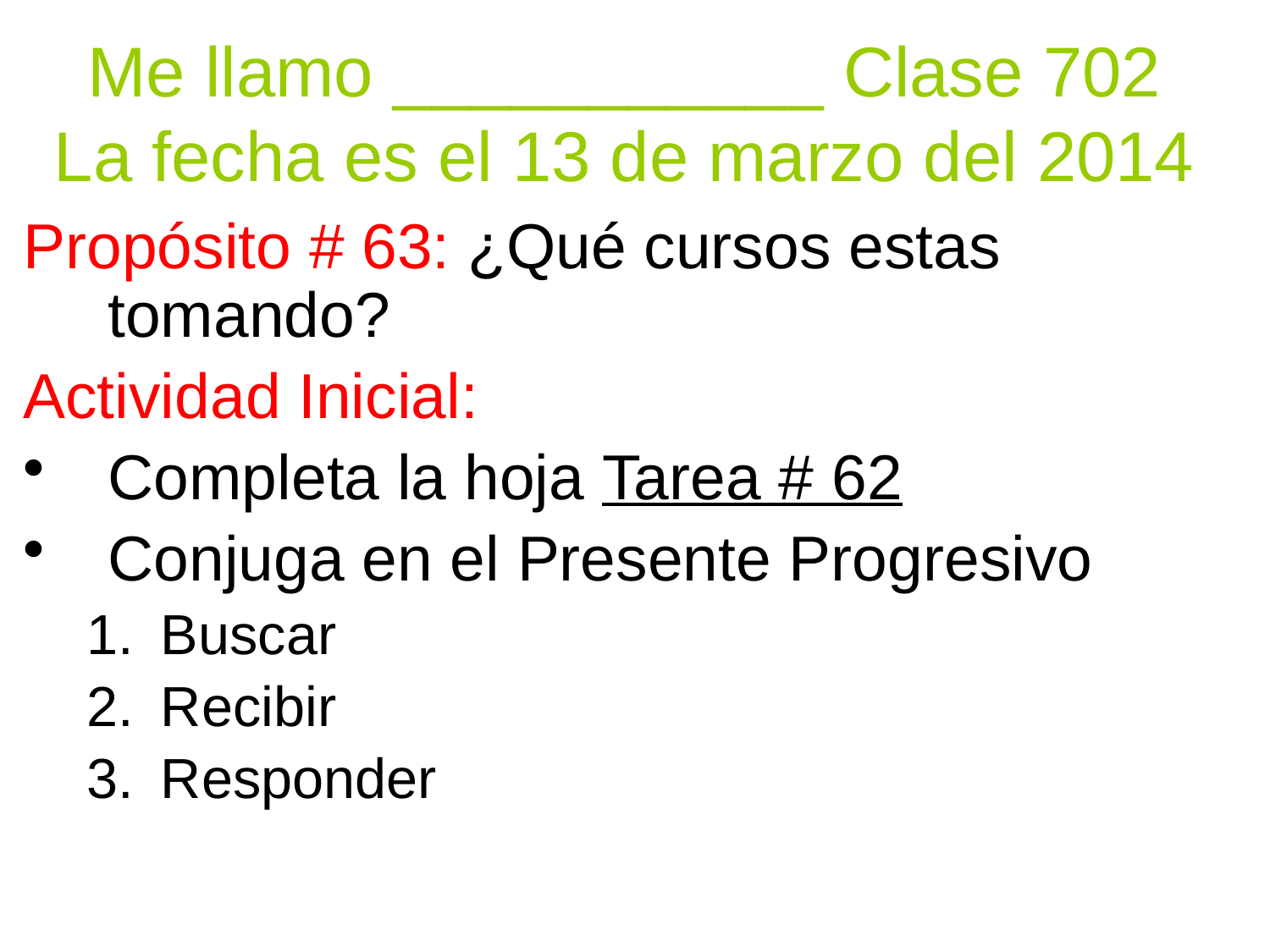

# Me llamo ___________ Clase 702 La fecha es el 13 de marzo del 2014
Propósito # 63: ¿Qué cursos estas tomando?
Actividad Inicial:
Completa la hoja Tarea # 62
Conjuga en el Presente Progresivo
Buscar
Recibir
Responder